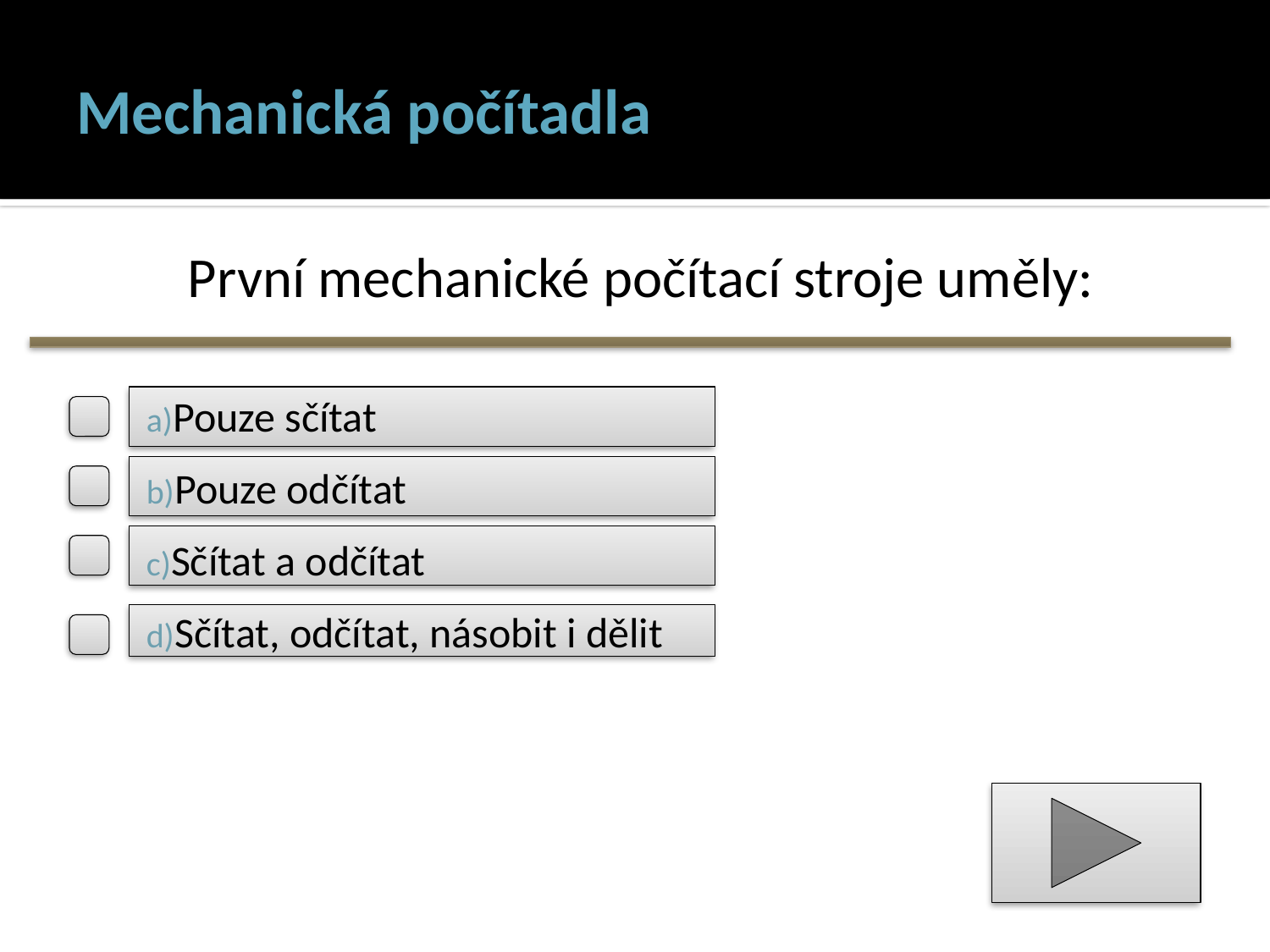

# Mechanická počítadla
První mechanické počítací stroje uměly:

Pouze sčítat
Pouze odčítat
Sčítat a odčítat
Sčítat, odčítat, násobit i dělit